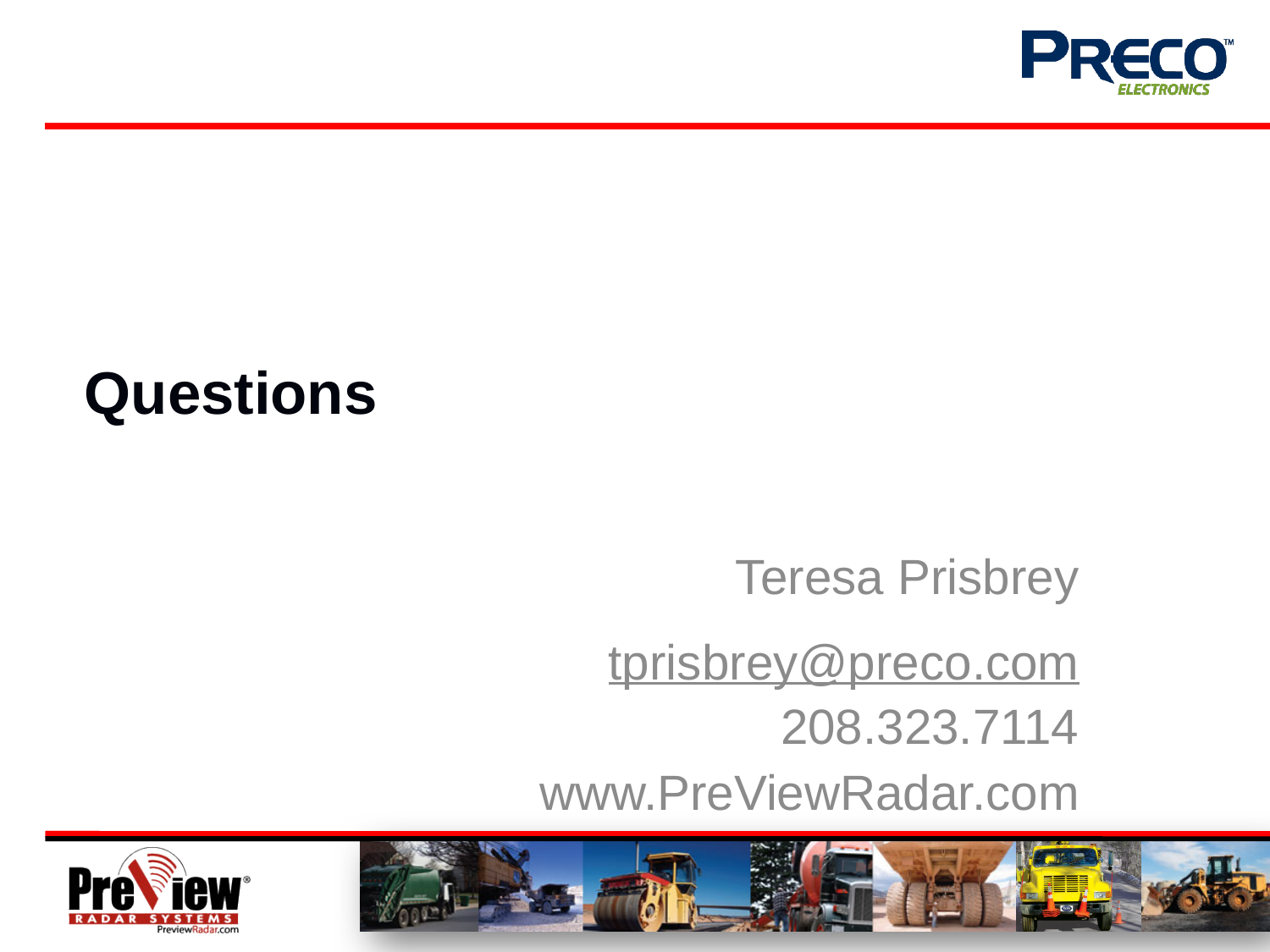

# Questions
Teresa Prisbrey
tprisbrey@preco.com
208.323.7114
www.PreViewRadar.com